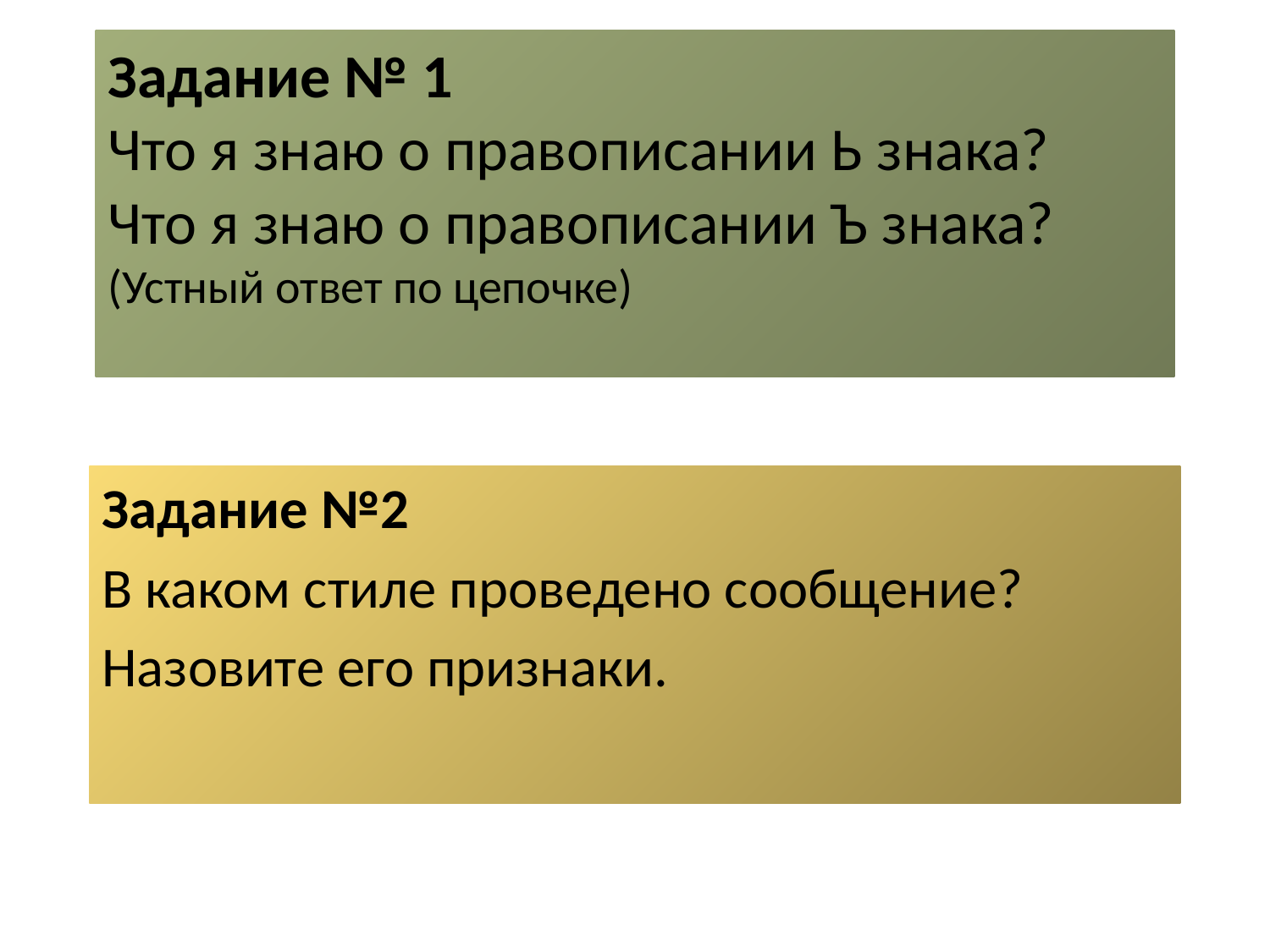

# Задание № 1 Что я знаю о правописании Ь знака? Что я знаю о правописании Ъ знака? (Устный ответ по цепочке)
Задание №2
В каком стиле проведено сообщение?
Назовите его признаки.